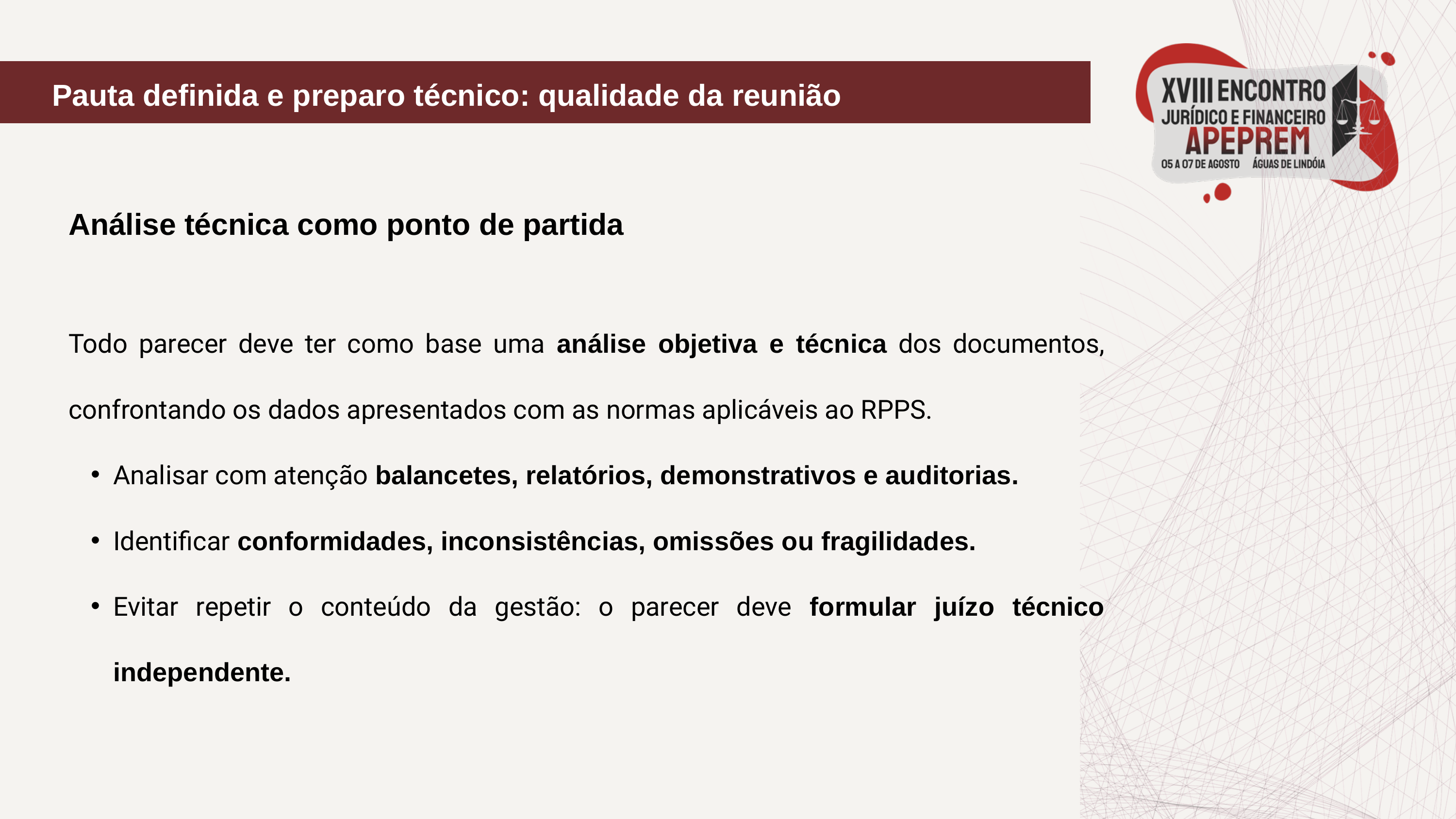

Pauta definida e preparo técnico: qualidade da reunião
Análise técnica como ponto de partida
Todo parecer deve ter como base uma análise objetiva e técnica dos documentos, confrontando os dados apresentados com as normas aplicáveis ao RPPS.
Analisar com atenção balancetes, relatórios, demonstrativos e auditorias.
Identificar conformidades, inconsistências, omissões ou fragilidades.
Evitar repetir o conteúdo da gestão: o parecer deve formular juízo técnico independente.